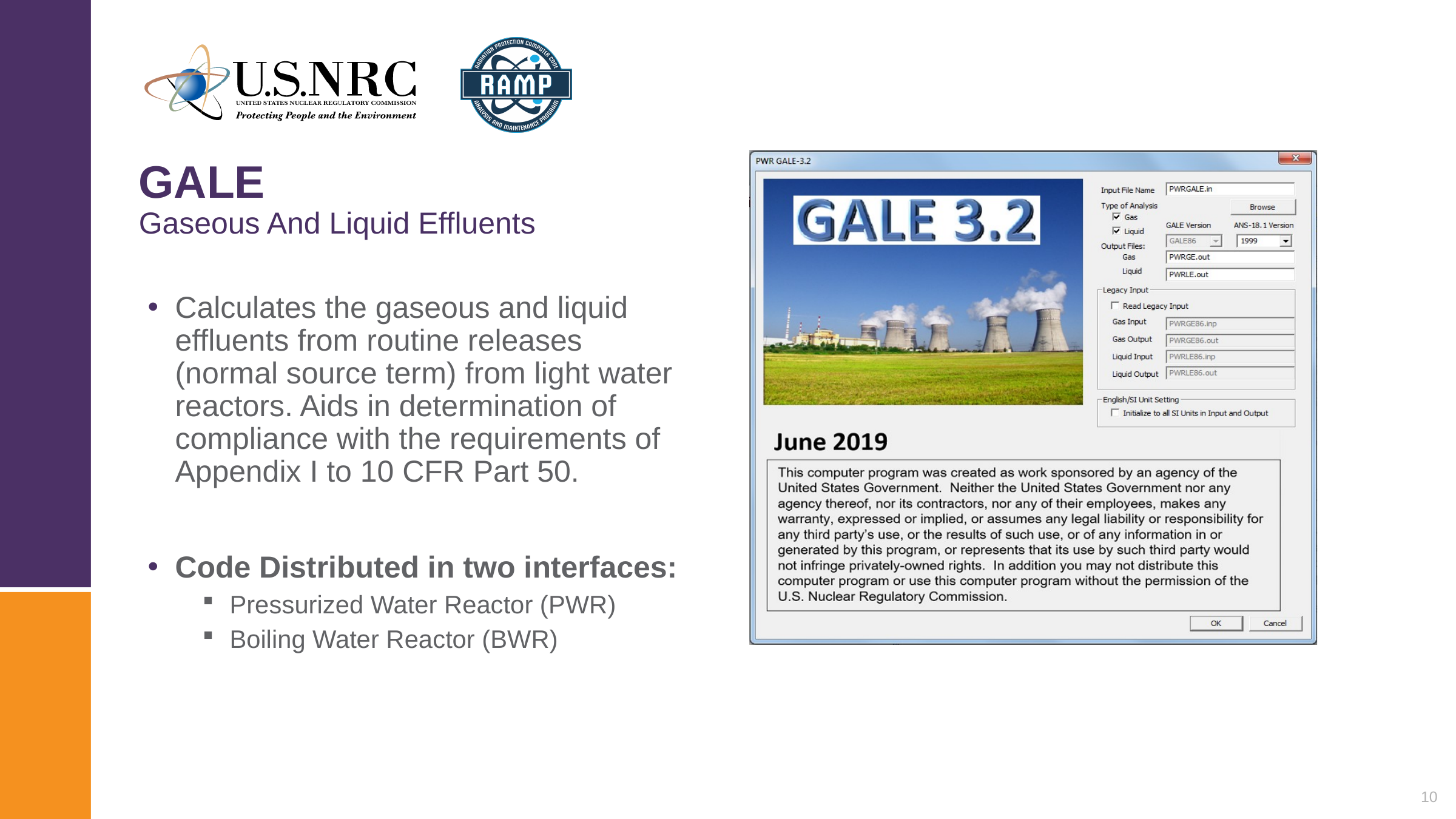

# GALE Gaseous And Liquid Effluents

Calculates the gaseous and liquid effluents from routine releases (normal source term) from light water reactors. Aids in determination of compliance with the requirements of Appendix I to 10 CFR Part 50.

Code Distributed in two interfaces:
Pressurized Water Reactor (PWR)
Boiling Water Reactor (BWR)
10